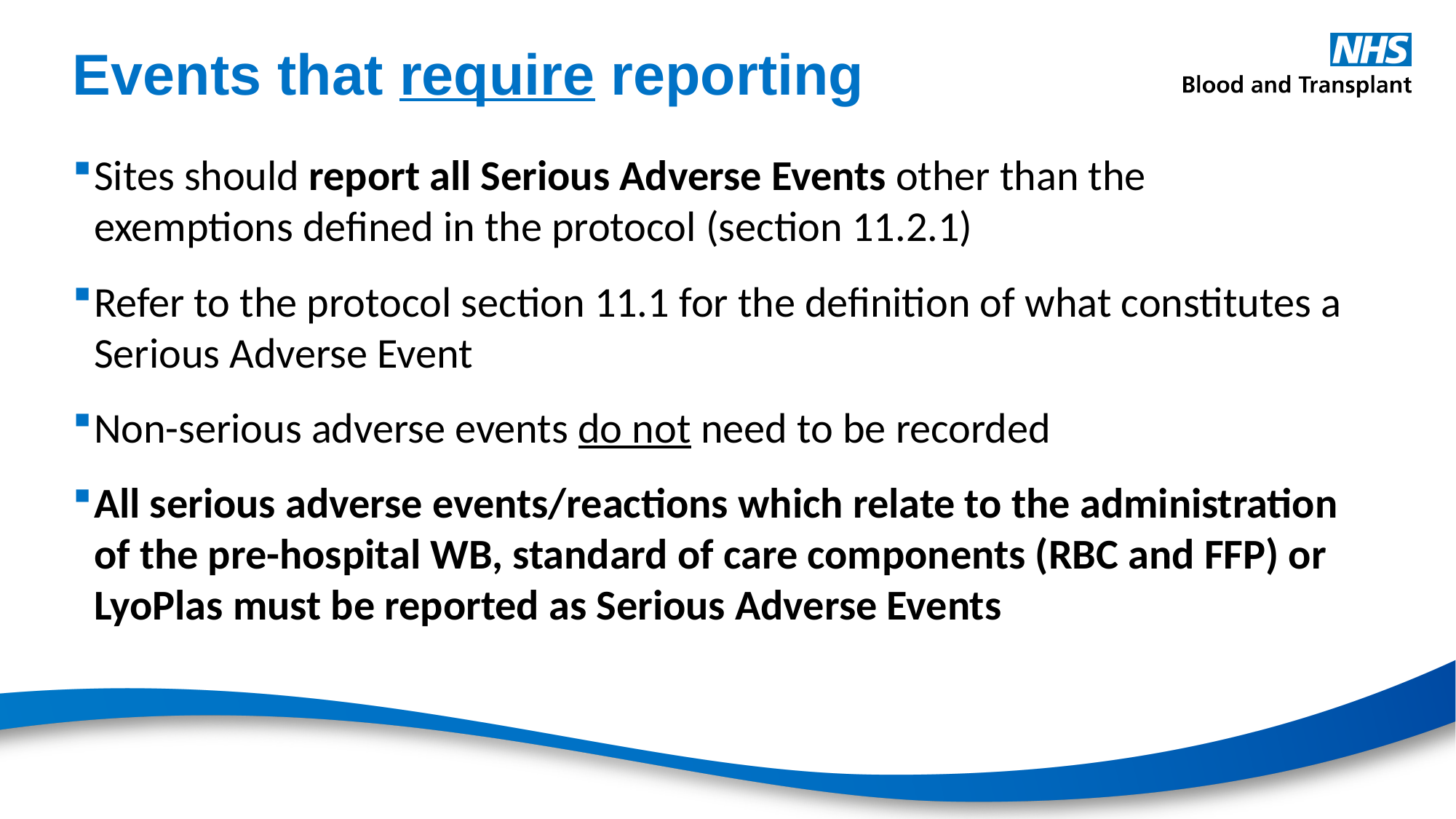

# Events that require reporting
Sites should report all Serious Adverse Events other than the exemptions defined in the protocol (section 11.2.1)
Refer to the protocol section 11.1 for the definition of what constitutes a Serious Adverse Event
Non-serious adverse events do not need to be recorded
All serious adverse events/reactions which relate to the administration of the pre-hospital WB, standard of care components (RBC and FFP) or LyoPlas must be reported as Serious Adverse Events